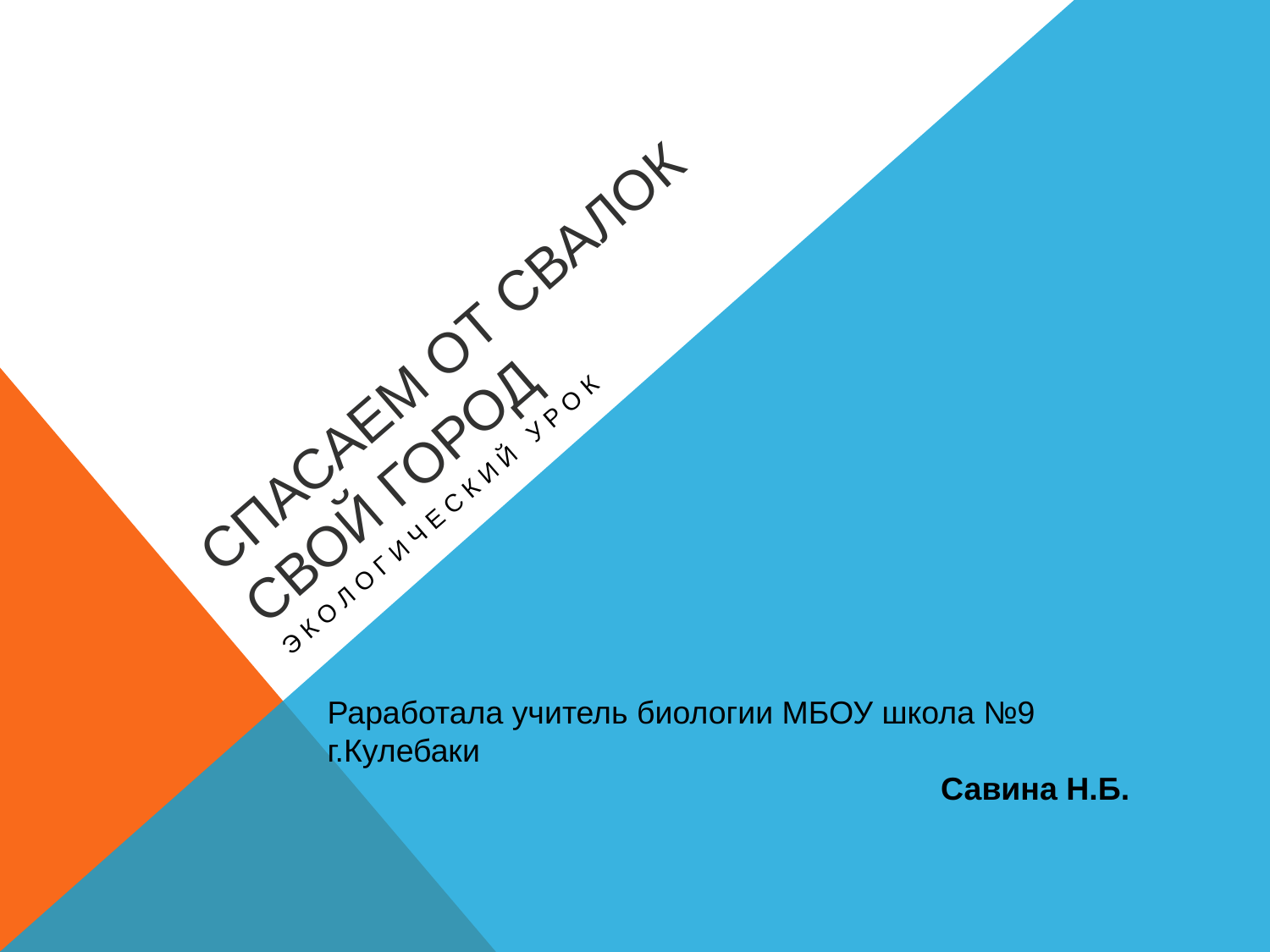

# Спасаем от свалок свой город
Экологический урок
Раработала учитель биологии МБОУ школа №9 г.Кулебаки
                                                                     Савина Н.Б.